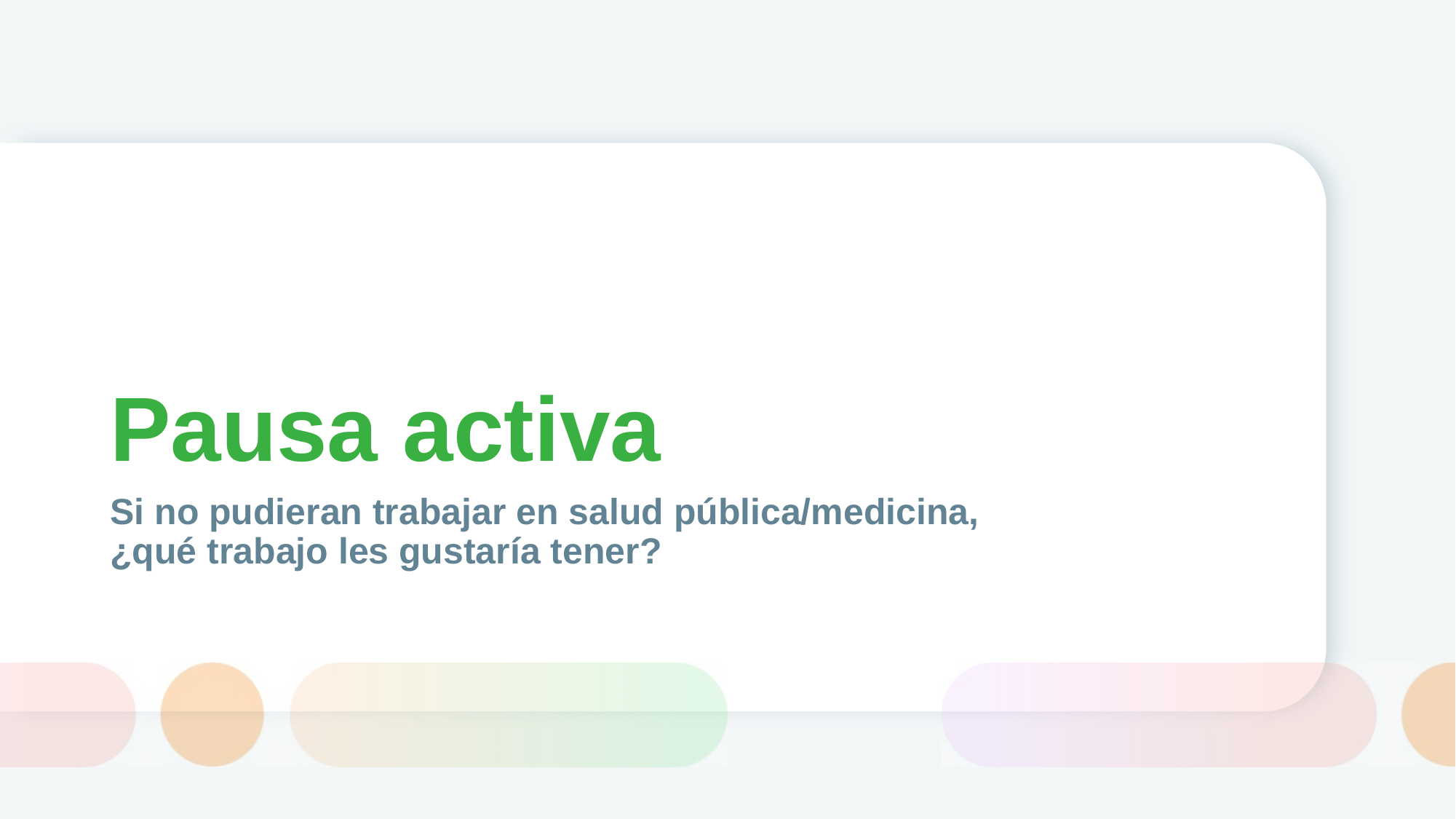

# Pausa activa
Si no pudieran trabajar en salud pública/medicina, ¿qué trabajo les gustaría tener?